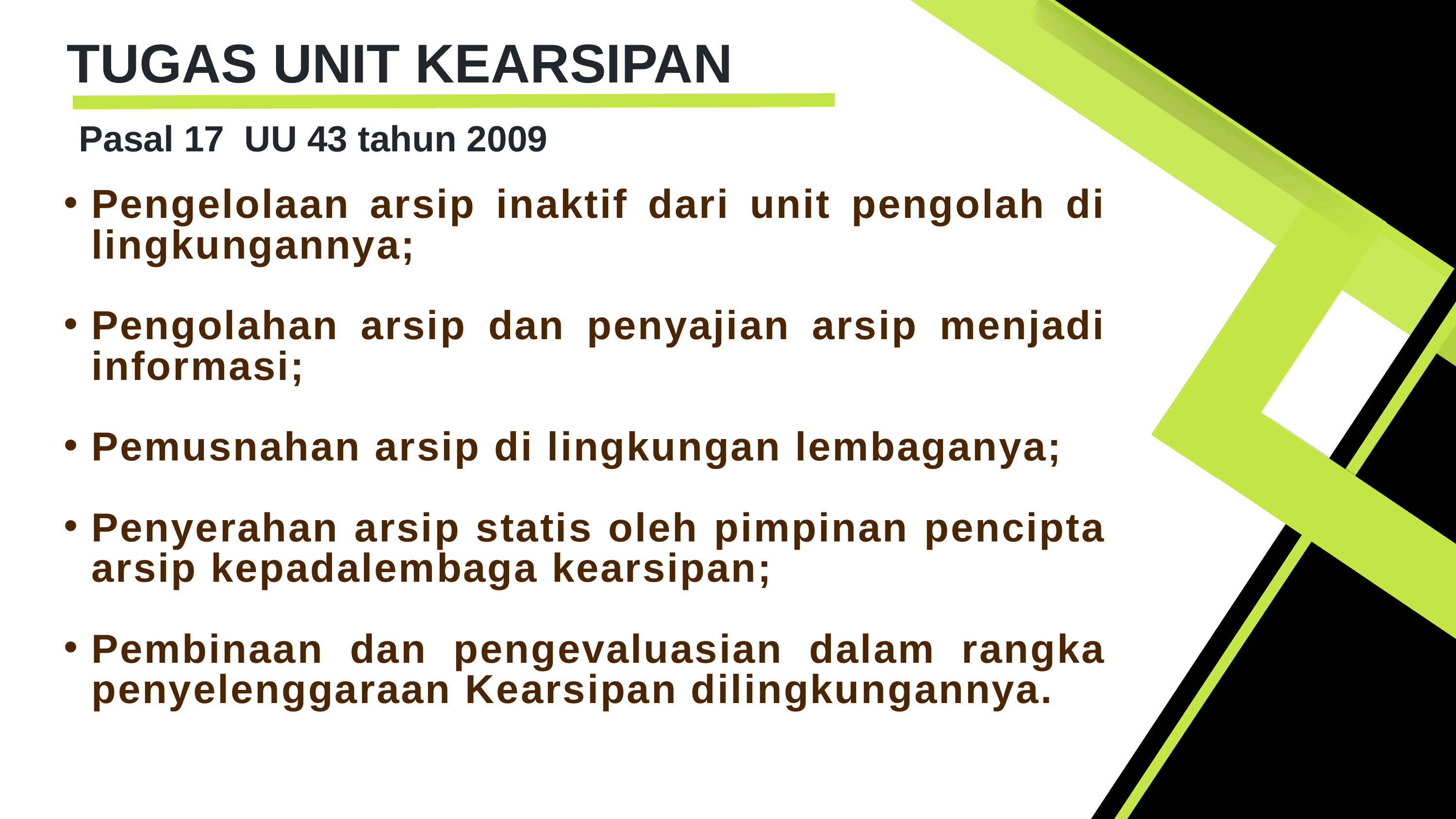

TUGAS UNIT KEARSIPAN

Pasal 17  UU 43 tahun 2009

Pengelolaan arsip inaktif dari unit pengolah di lingkungannya;

Pengolahan arsip dan penyajian arsip menjadi informasi;

Pemusnahan arsip di lingkungan lembaganya;

Penyerahan arsip statis oleh pimpinan pencipta arsip kepadalembaga kearsipan;

Pembinaan dan pengevaluasian dalam rangka penyelenggaraan Kearsipan dilingkungannya.